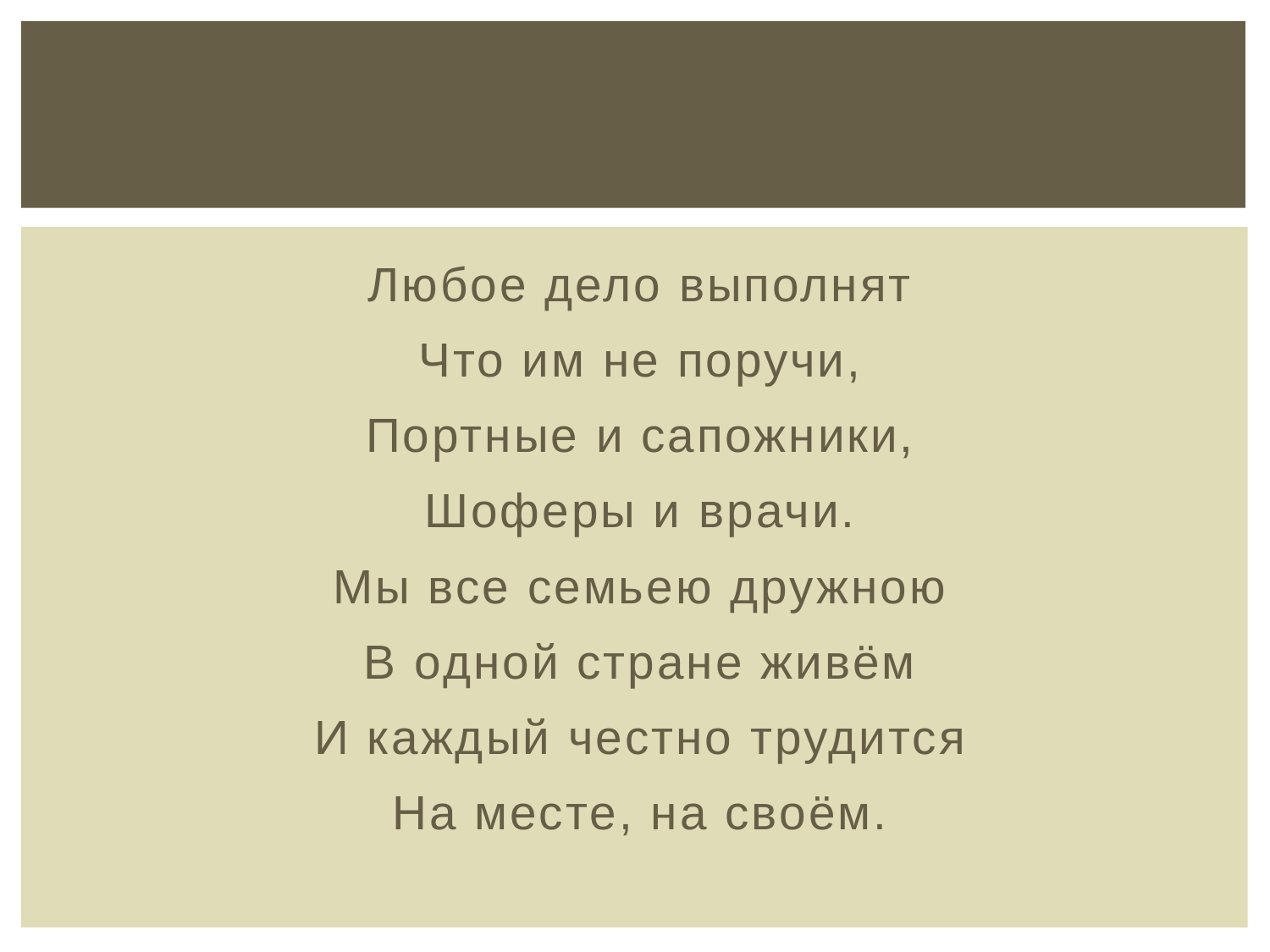

#
Любое дело выполнят
Что им не поручи,
Портные и сапожники,
Шоферы и врачи.
Мы все семьею дружною
В одной стране живём
И каждый честно трудится
На месте, на своём.